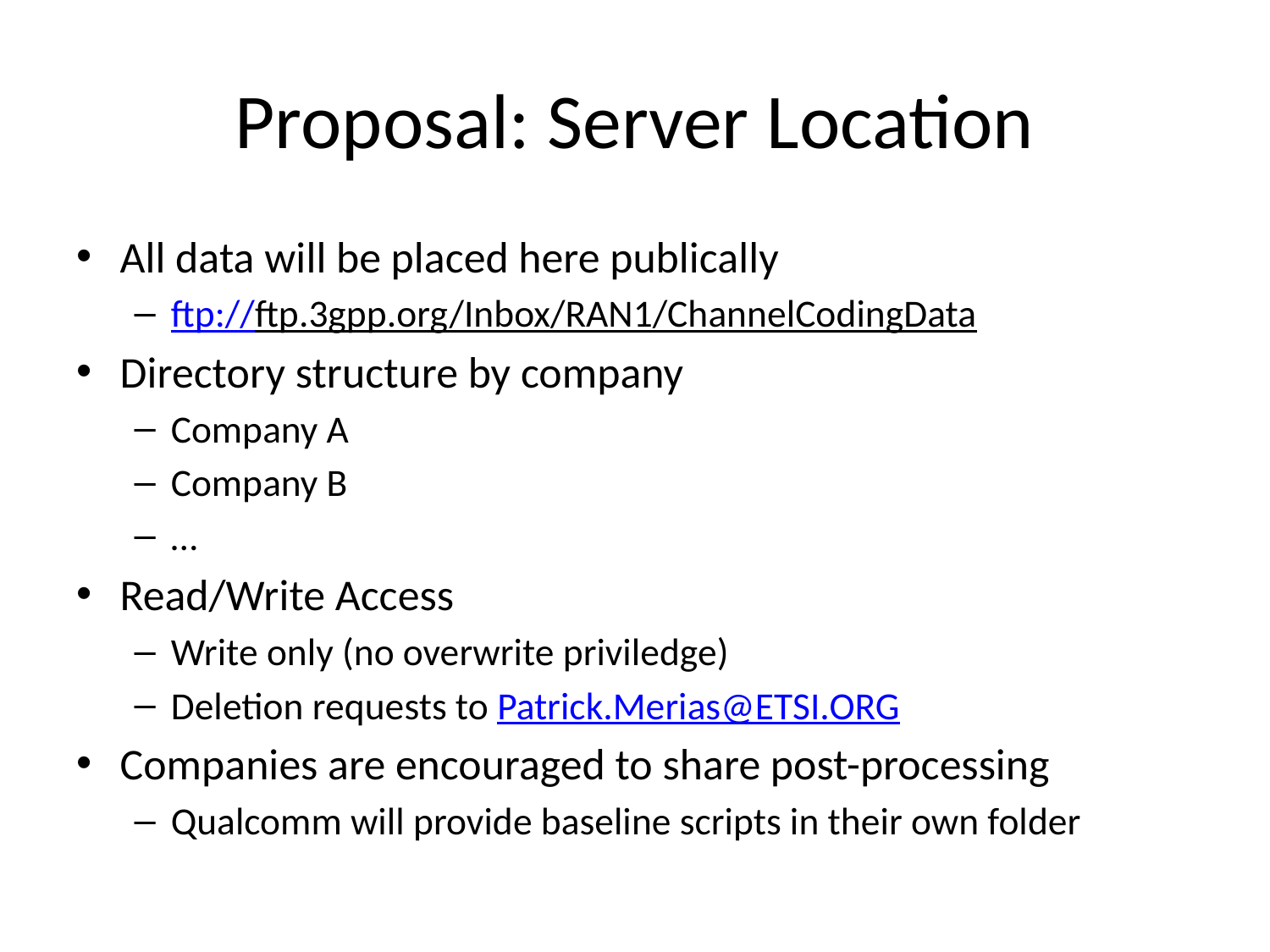

# Proposal: Server Location
All data will be placed here publically
ftp://ftp.3gpp.org/Inbox/RAN1/ChannelCodingData
Directory structure by company
Company A
Company B
…
Read/Write Access
Write only (no overwrite priviledge)
Deletion requests to Patrick.Merias@ETSI.ORG
Companies are encouraged to share post-processing
Qualcomm will provide baseline scripts in their own folder